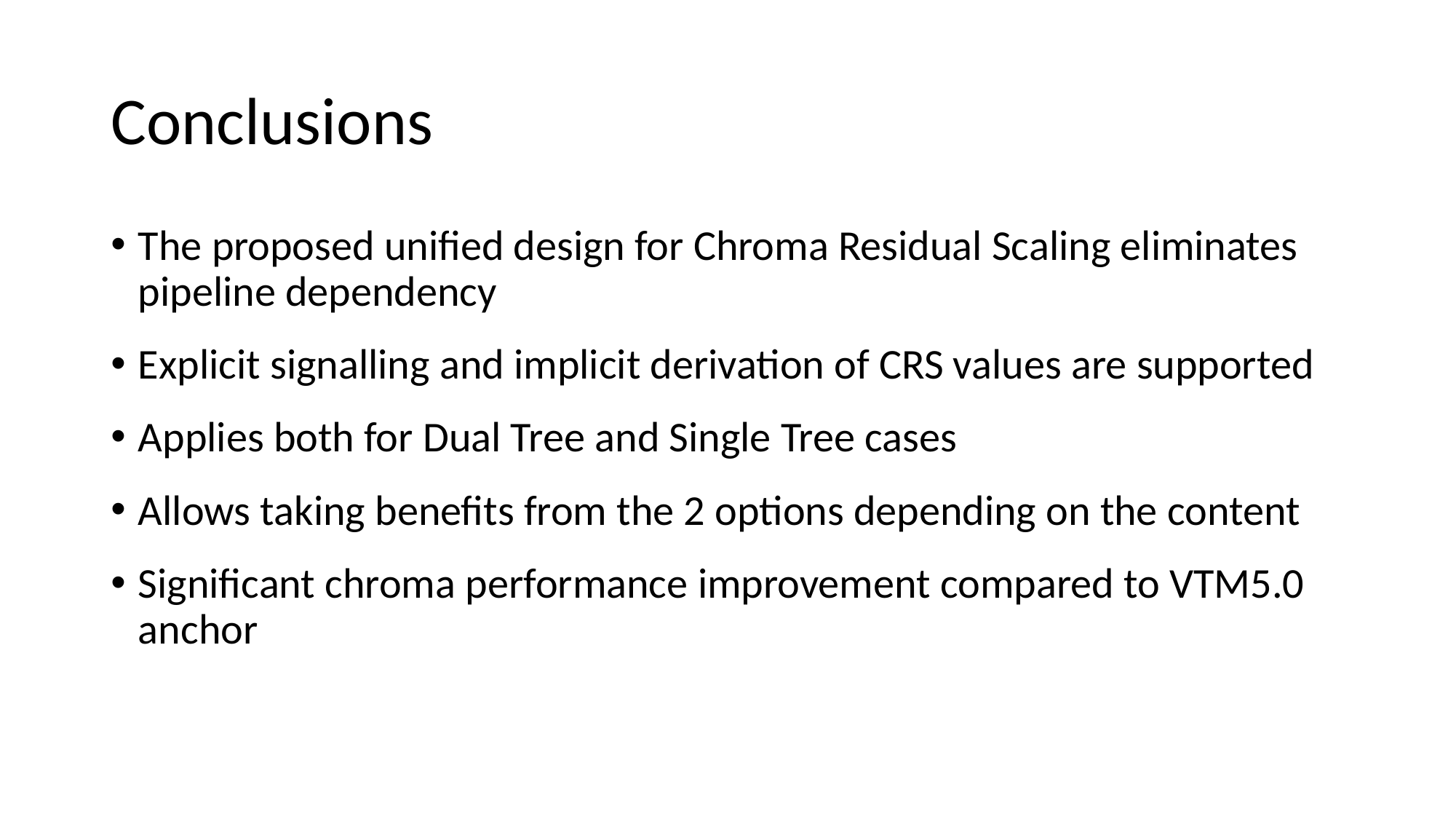

# Conclusions
The proposed unified design for Chroma Residual Scaling eliminates pipeline dependency
Explicit signalling and implicit derivation of CRS values are supported
Applies both for Dual Tree and Single Tree cases
Allows taking benefits from the 2 options depending on the content
Significant chroma performance improvement compared to VTM5.0 anchor